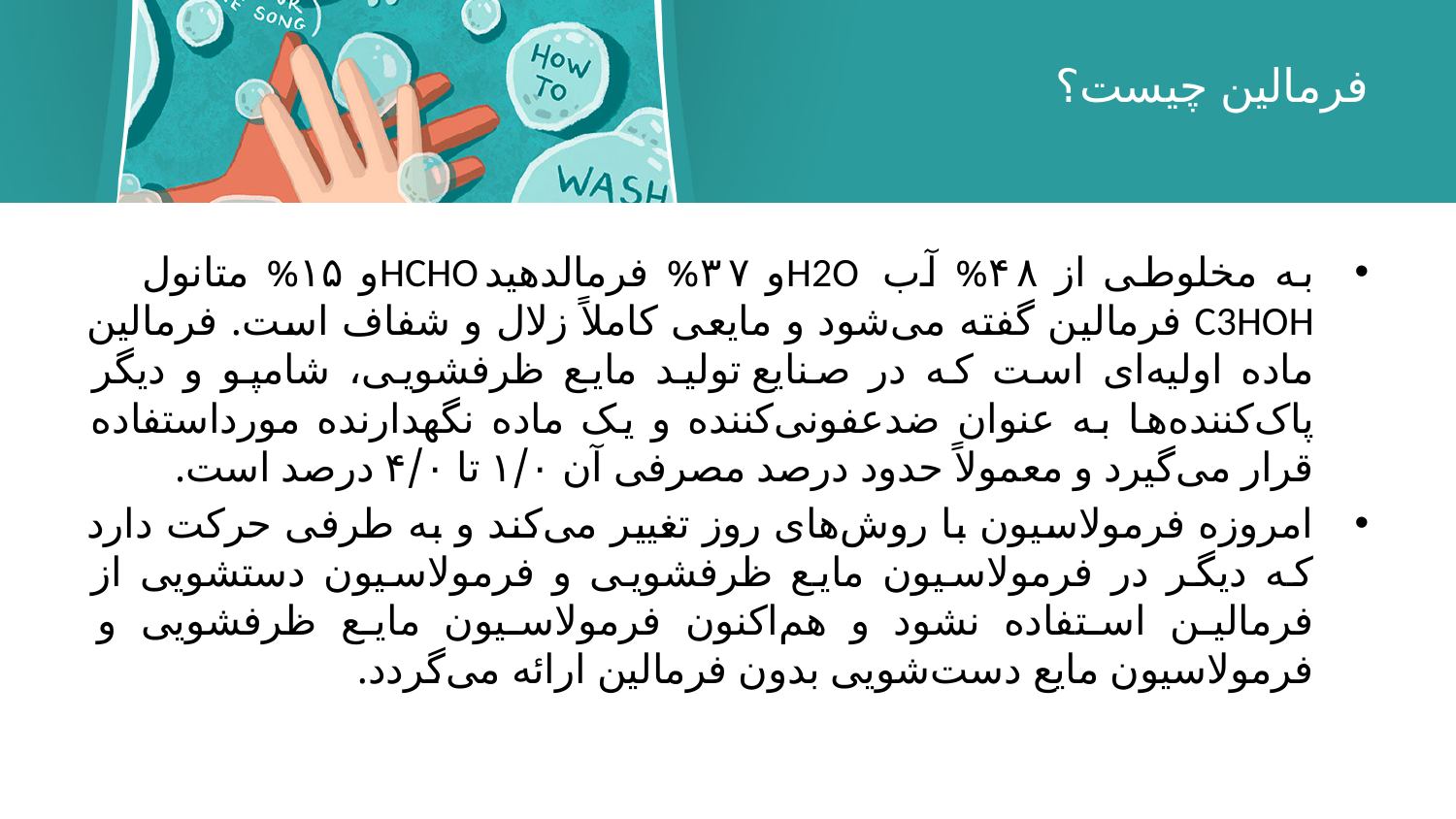

# فرمالین چیست؟
به مخلوطی از ۴۸% آب H2Oو ۳۷% فرمالدهیدHCHOو ۱۵% متانول    C3HOH فرمالین گفته می‌شود و مایعی کاملاً زلال و شفاف است. فرمالین ماده اولیه‌ای است که در صنایع تولید مایع ظرفشویی، شامپو و دیگر پاک‌کننده‌ها به عنوان ضدعفونی‌کننده و یک ماده نگهدارنده مورداستفاده قرار می‌گیرد و معمولاً حدود درصد مصرفی آن ۱/۰ تا ۴/۰ درصد است.
امروزه فرمولاسیون با روش‌های روز تغییر می‌کند و به طرفی حرکت دارد که دیگر در فرمولاسیون مایع ظرفشویی و فرمولاسیون دستشویی از فرمالین استفاده نشود و هم‌اکنون فرمولاسیون مایع ظرفشویی و فرمولاسیون مایع دست‌شویی بدون فرمالین ارائه می‌گردد.